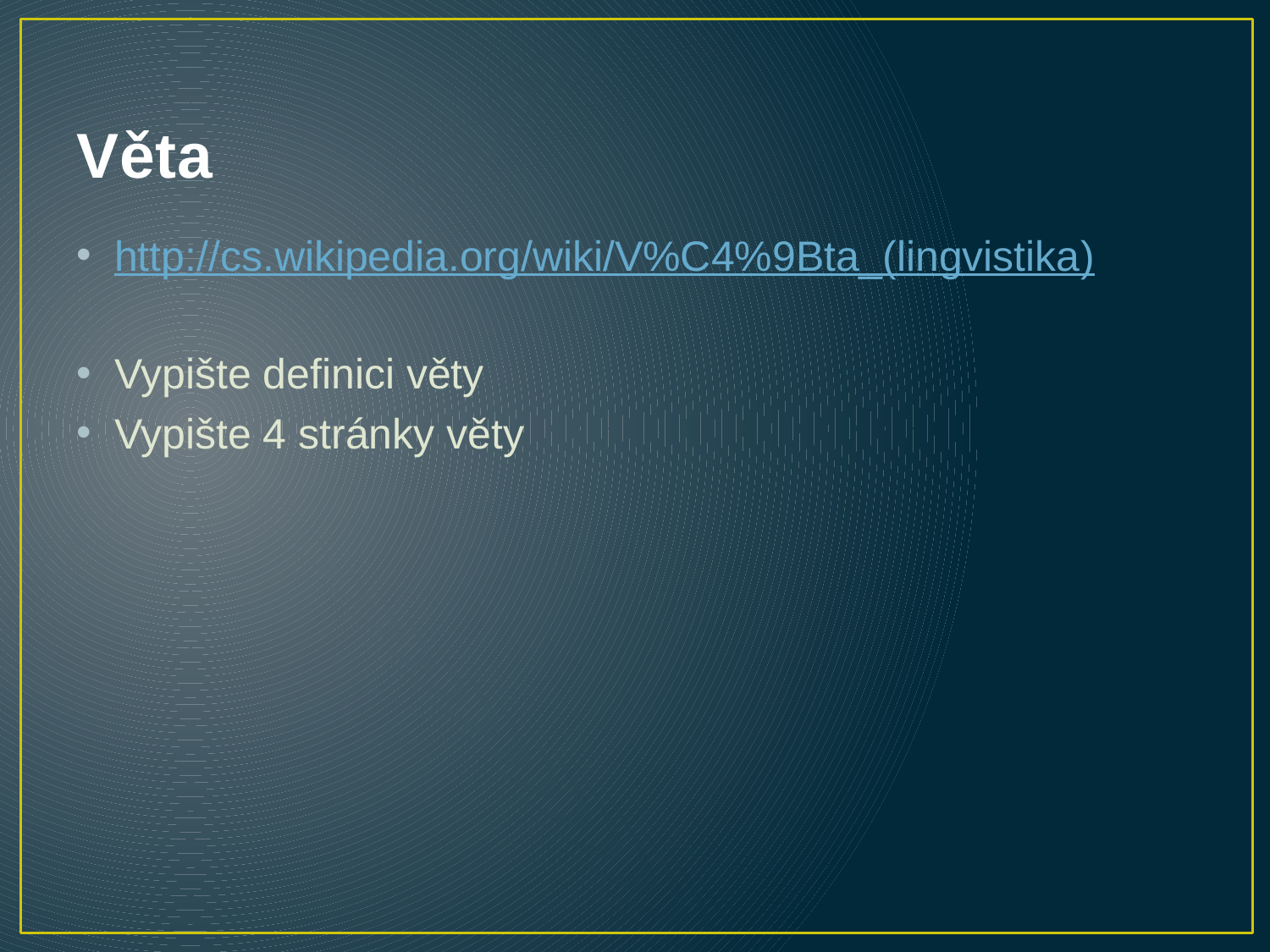

# Věta
http://cs.wikipedia.org/wiki/V%C4%9Bta_(lingvistika)

Vypište definici věty
Vypište 4 stránky věty